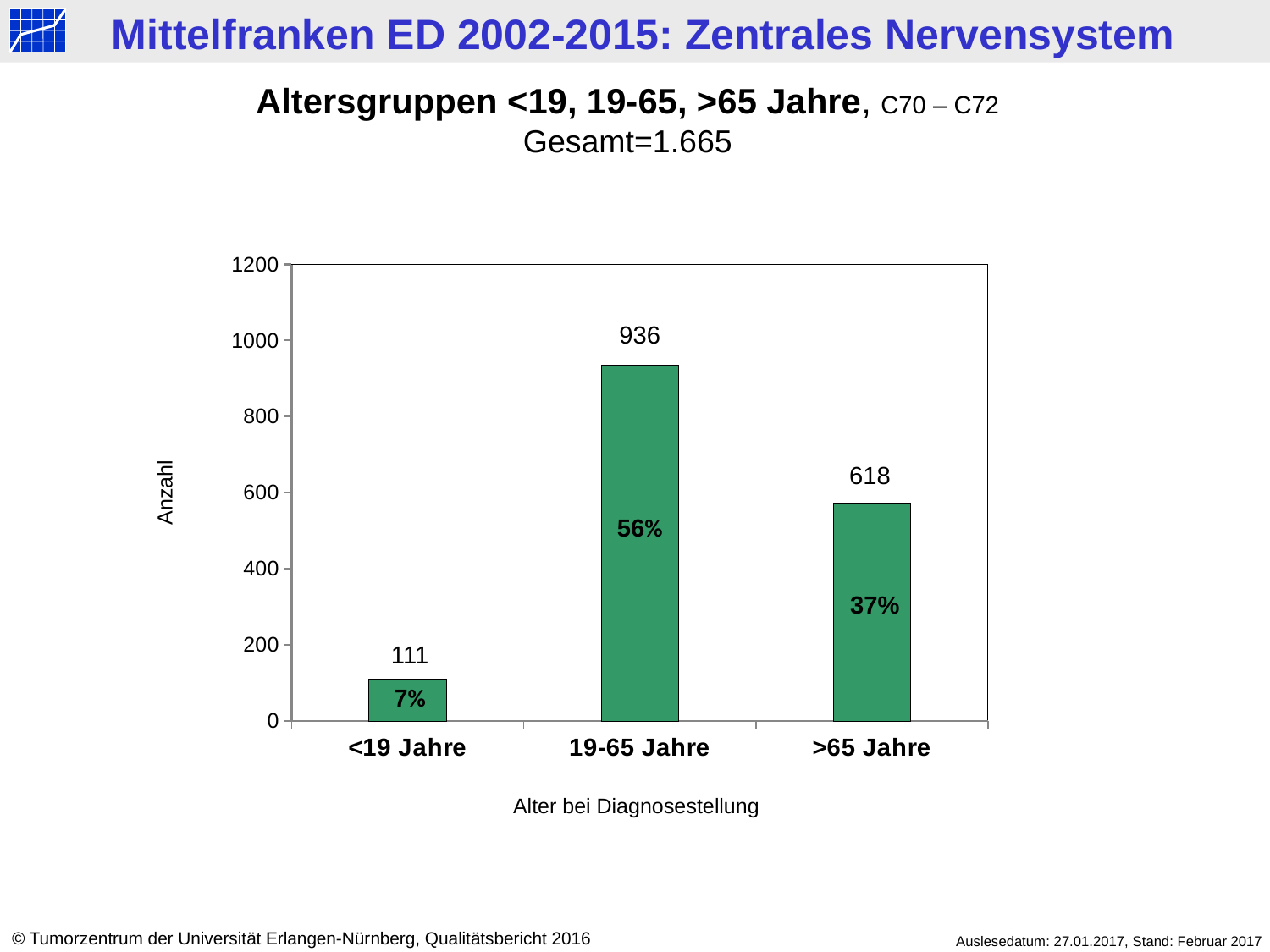

Altersgruppen <19, 19-65, >65 Jahre, C70 – C72
Gesamt=1.665

### Chart

| Category | Datenreihe 1 |
|---|---|
| <19 Jahre | 111.0 |
| 19-65 Jahre | 936.0 |
| >65 Jahre | 573.0 |
936
618
Anzahl
56%
37%
111
7%
Alter bei Diagnosestellung